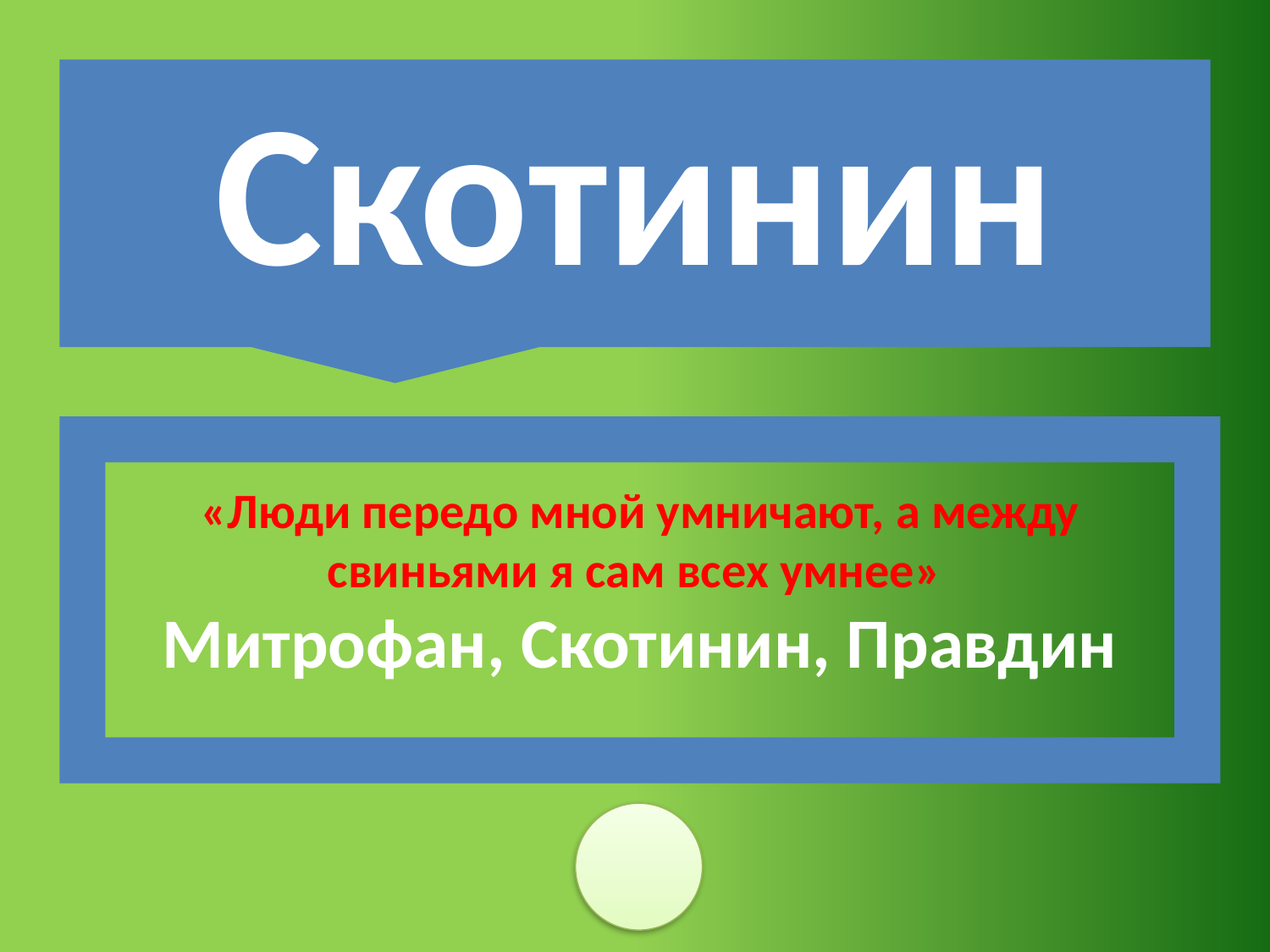

Скотинин

«Люди передо мной умничают, а между свиньями я сам всех умнее»
Митрофан, Скотинин, Правдин